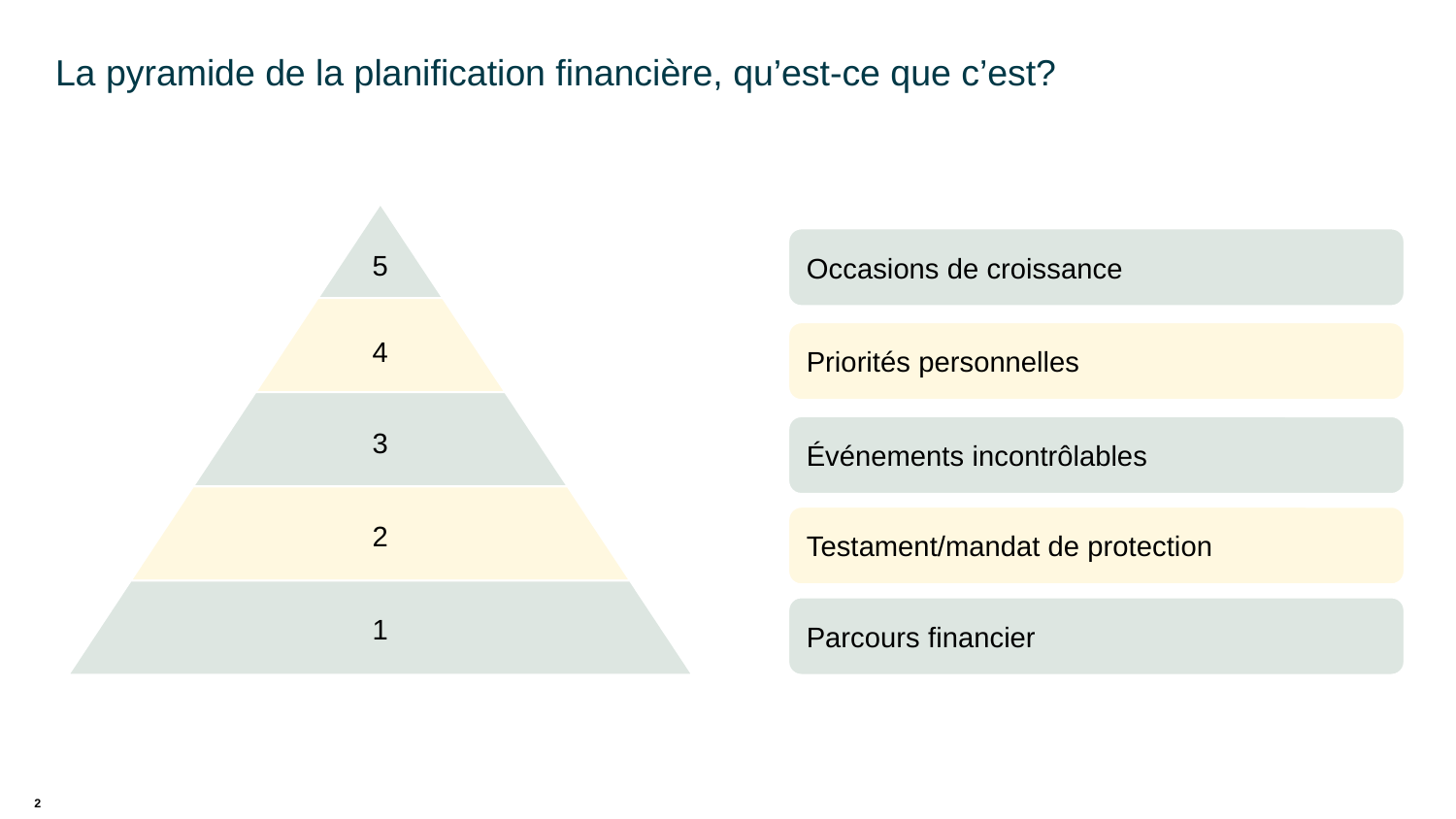

La pyramide de la planification financière, qu’est-ce que c’est?
5
4
3
2
1
Occasions de croissance
Priorités personnelles
Événements incontrôlables
Testament/mandat de protection
Parcours financier
2